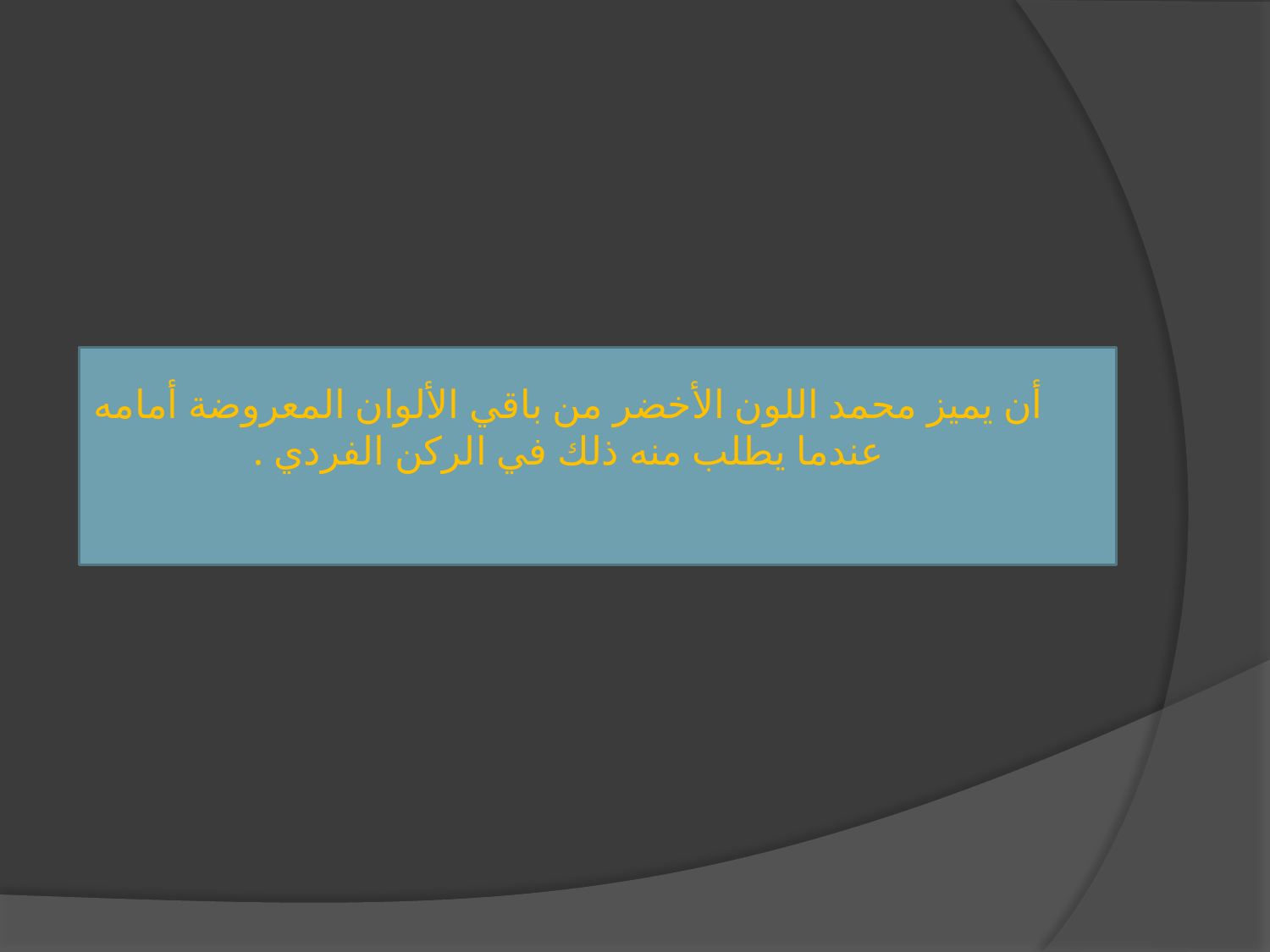

أن يميز محمد اللون الأخضر من باقي الألوان المعروضة أمامه عندما يطلب منه ذلك في الركن الفردي .